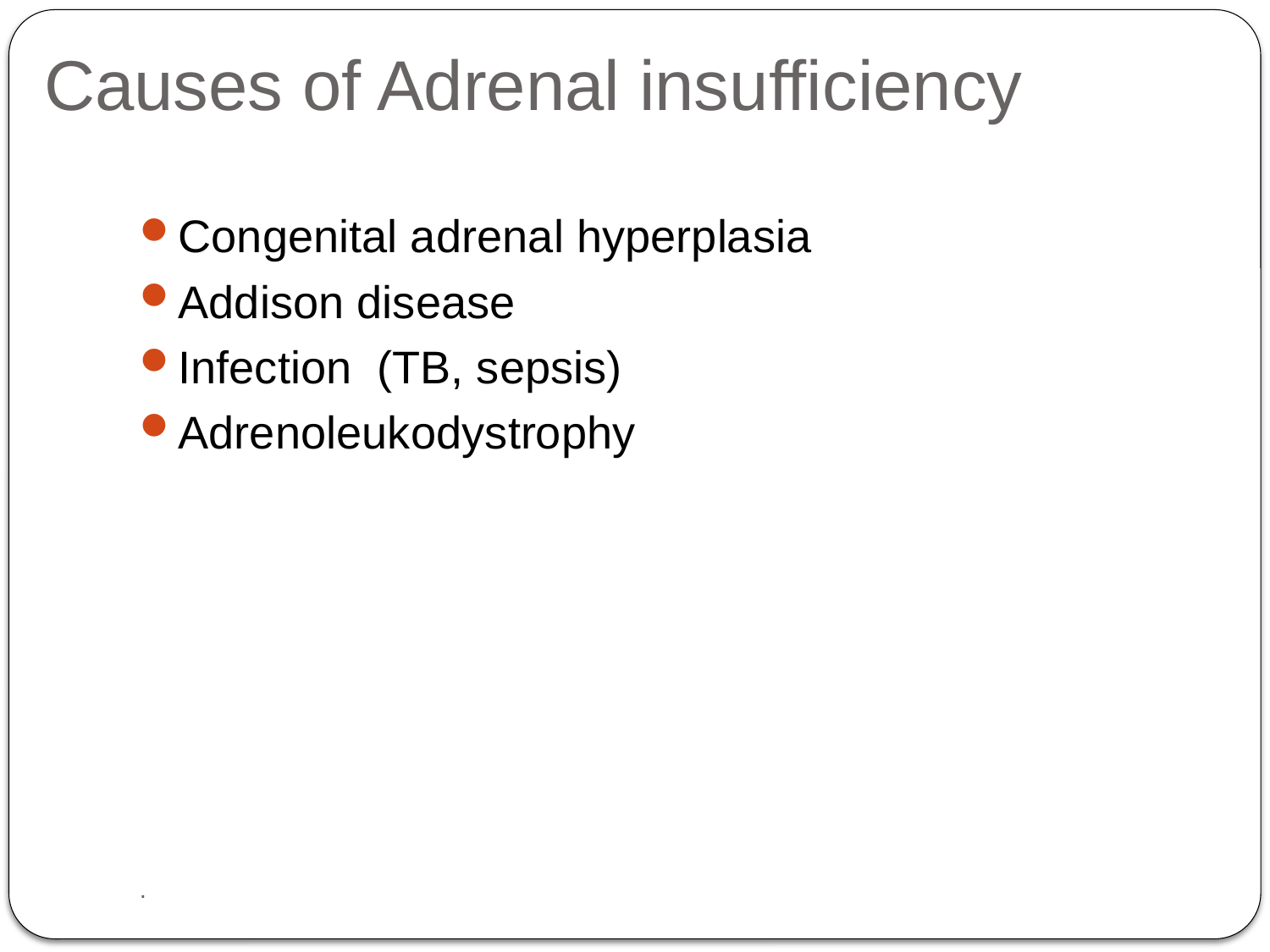

# Causes of Adrenal insufficiency
Congenital adrenal hyperplasia
Addison disease
Infection  (TB, sepsis)
Adrenoleukodystrophy

.